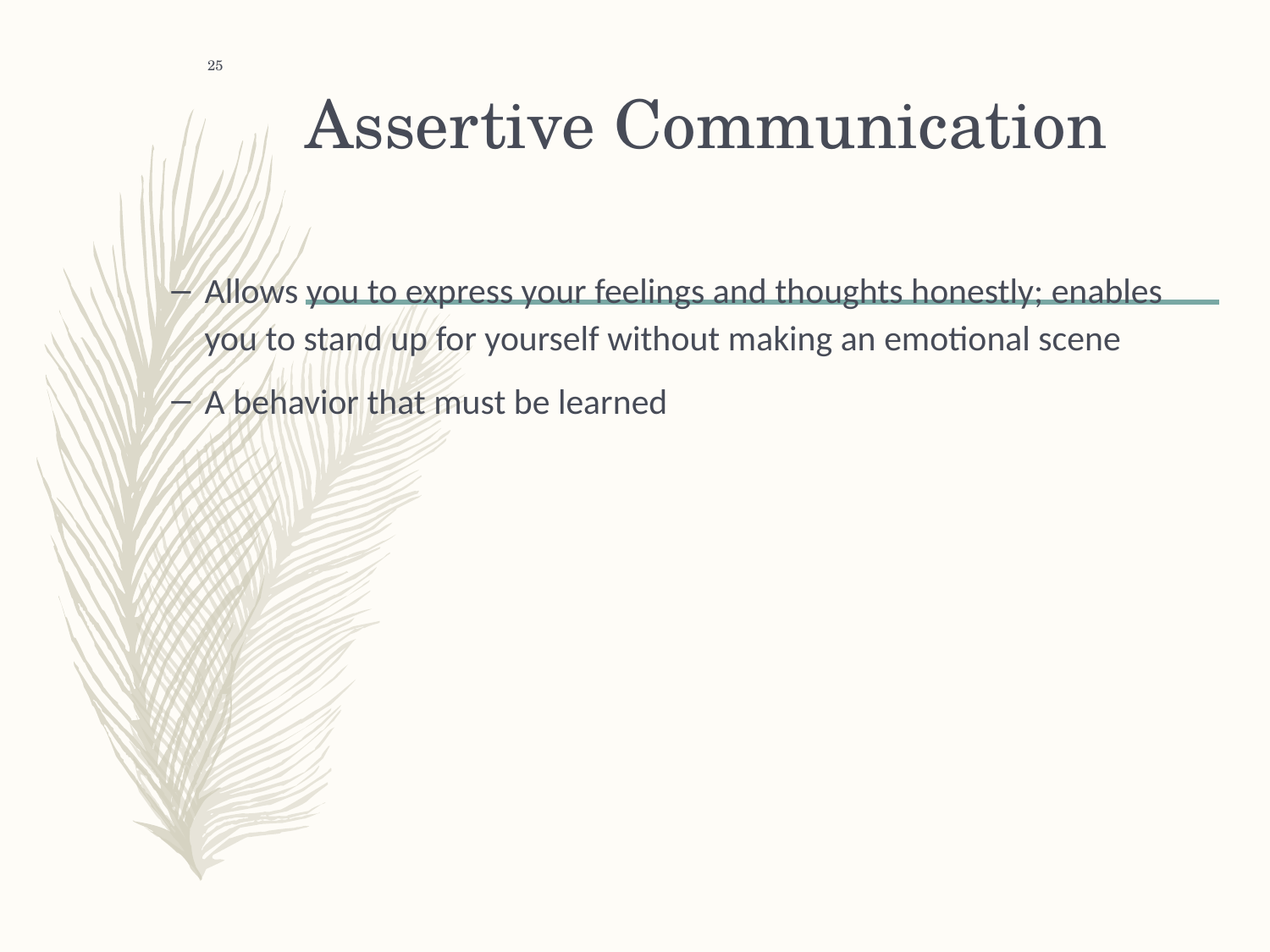

# Assertive Communication
 25

Allows you to express your feelings and thoughts honestly; enables you to stand up for yourself without making an emotional scene
A behavior that must be learned